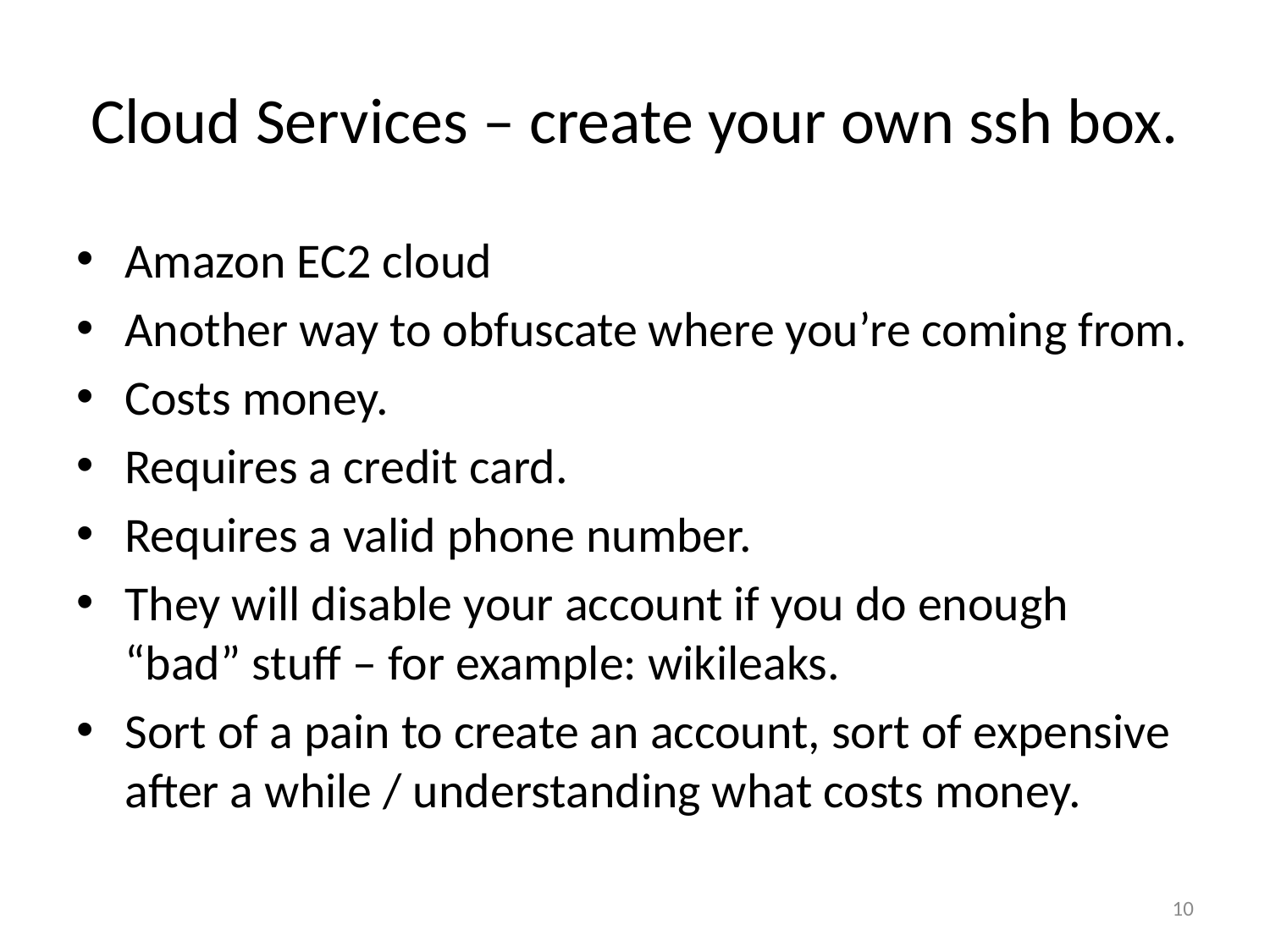

# Cloud Services – create your own ssh box.
Amazon EC2 cloud
Another way to obfuscate where you’re coming from.
Costs money.
Requires a credit card.
Requires a valid phone number.
They will disable your account if you do enough “bad” stuff – for example: wikileaks.
Sort of a pain to create an account, sort of expensive after a while / understanding what costs money.

10